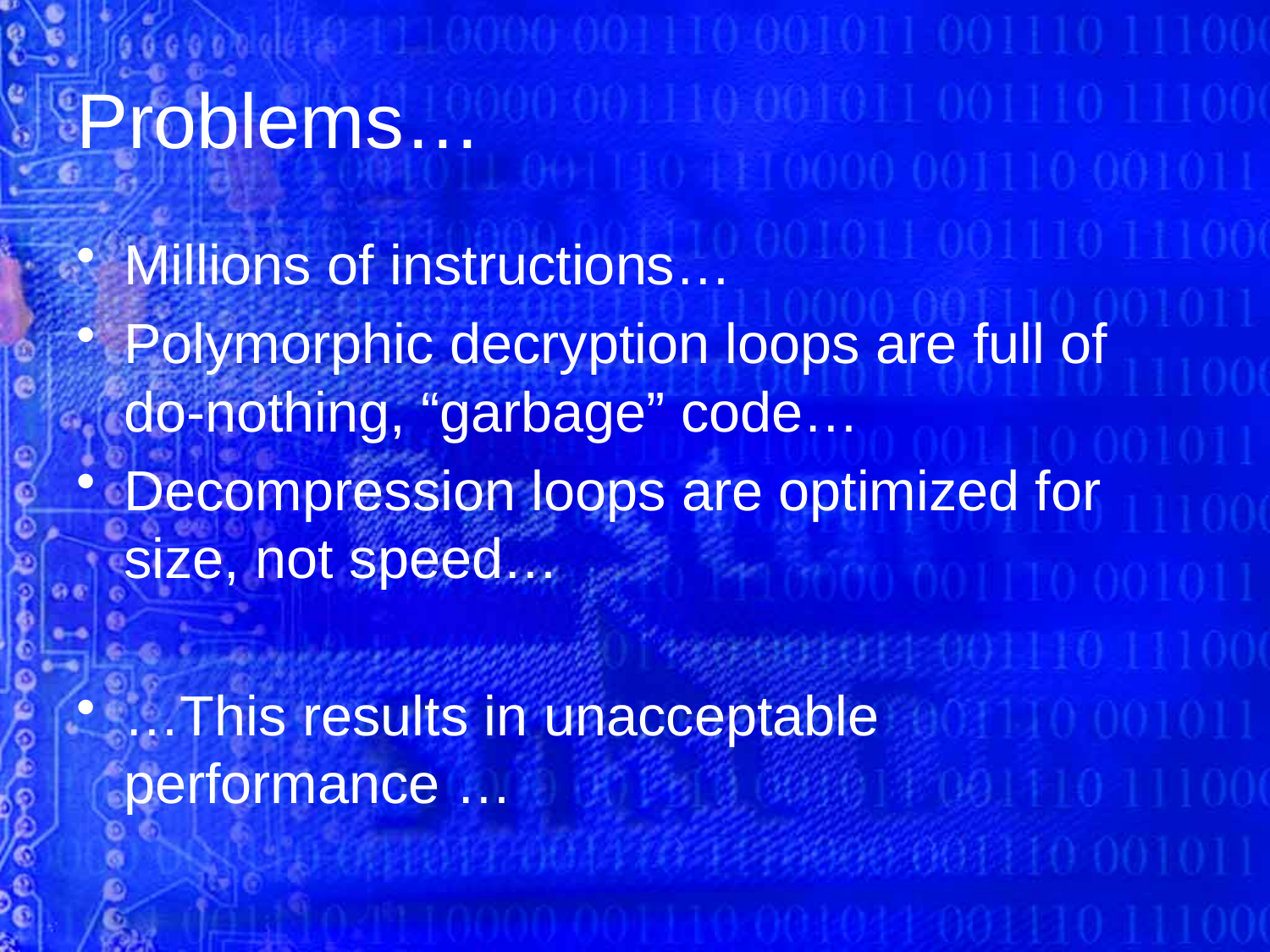

# Problems…
Millions of instructions…
Polymorphic decryption loops are full of do-nothing, “garbage” code…
Decompression loops are optimized for size, not speed…

…This results in unacceptable performance …